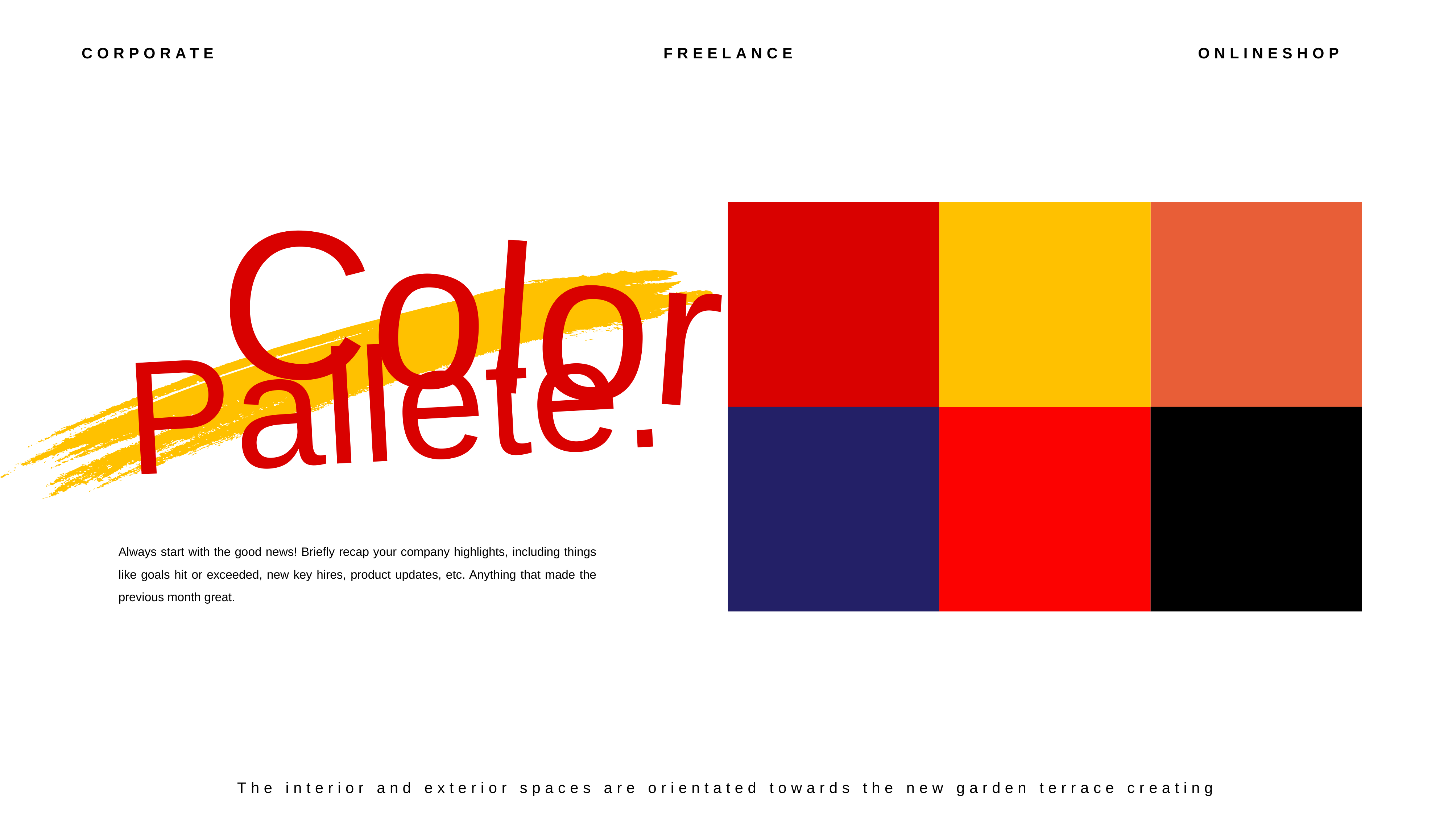

CORPORATE
FREELANCE
ONLINESHOP

Color

Pallete.

Always start with the good news! Briefly recap your company highlights, including things like goals hit or exceeded, new key hires, product updates, etc. Anything that made the previous month great.
The interior and exterior spaces are orientated towards the new garden terrace creating